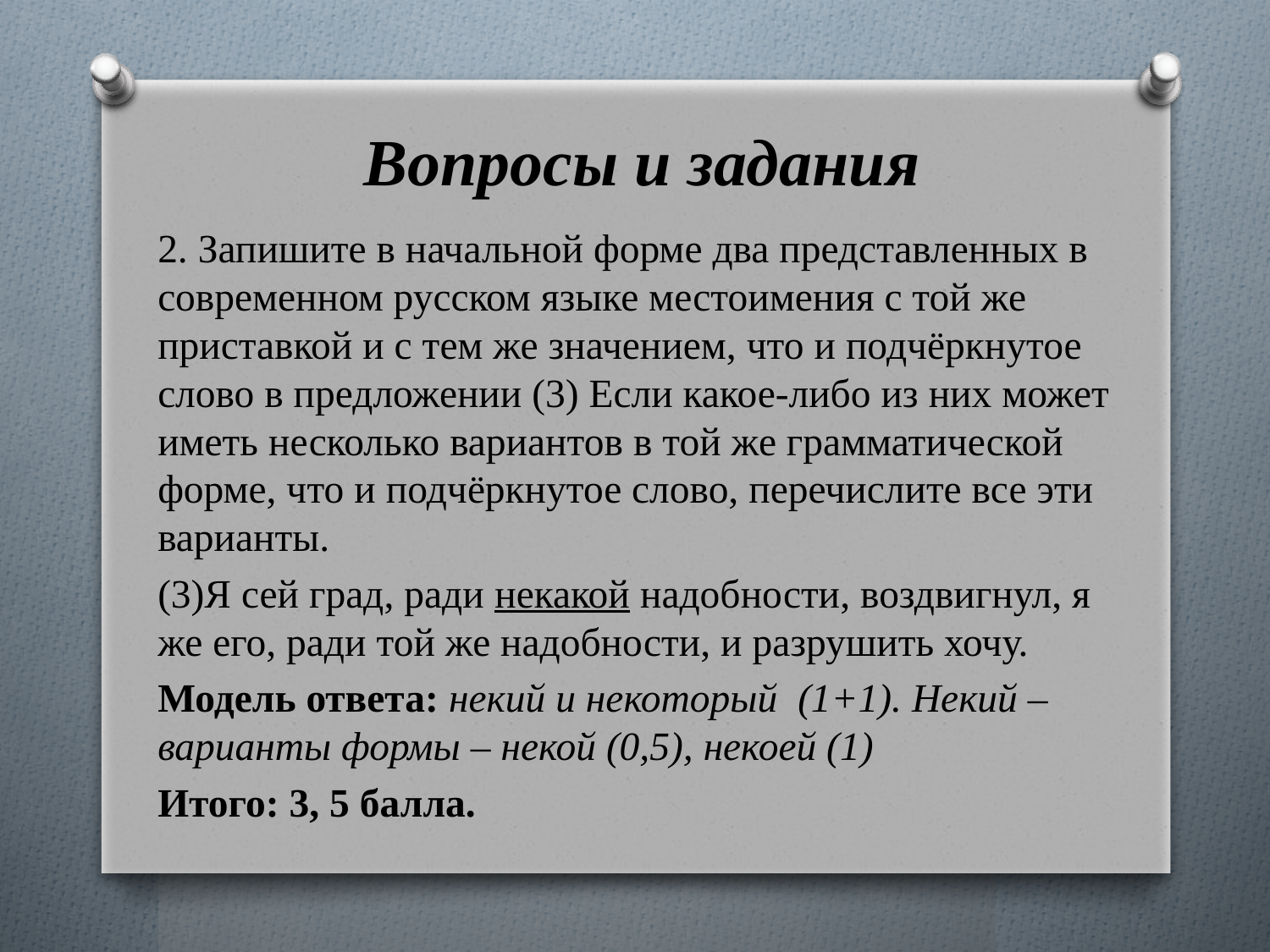

# Вопросы и задания
2. Запишите в начальной форме два представленных в современном русском языке местоимения с той же приставкой и с тем же значением, что и подчёркнутое слово в предложении (3) Если какое-либо из них может иметь несколько вариантов в той же грамматической форме, что и подчёркнутое слово, перечислите все эти варианты.
(3)Я сей град, ради некакой надобности, воздвигнул, я же его, ради той же надобности, и разрушить хочу.
Модель ответа: некий и некоторый  (1+1). Некий – варианты формы – некой (0,5), некоей (1)
Итого: 3, 5 балла.